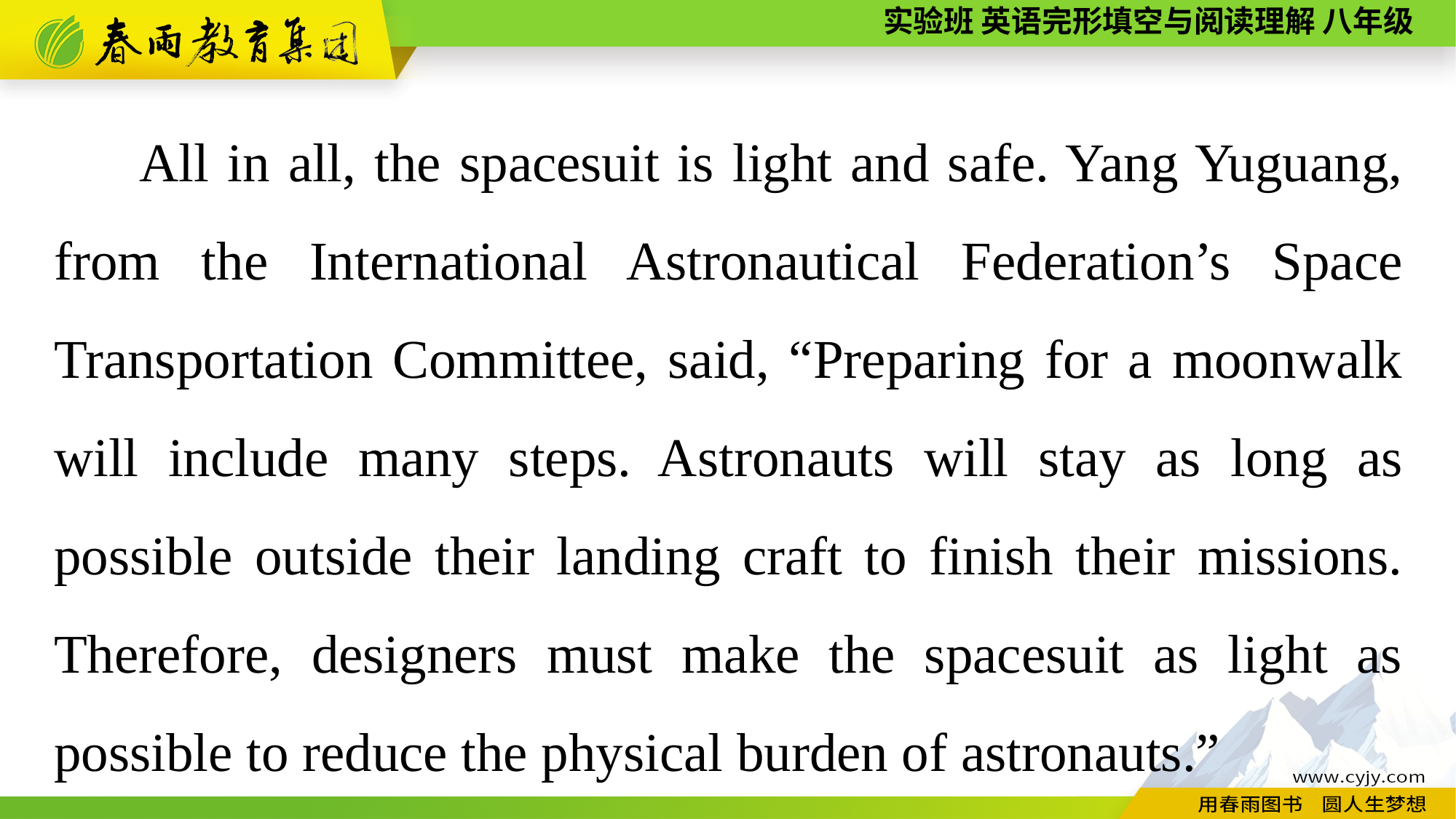

All in all, the spacesuit is light and safe. Yang Yuguang, from the International Astronautical Federation’s Space Transportation Committee, said, “Preparing for a moonwalk will include many steps. Astronauts will stay as long as possible outside their landing craft to finish their missions. Therefore, designers must make the spacesuit as light as possible to reduce the physical burden of astronauts.”